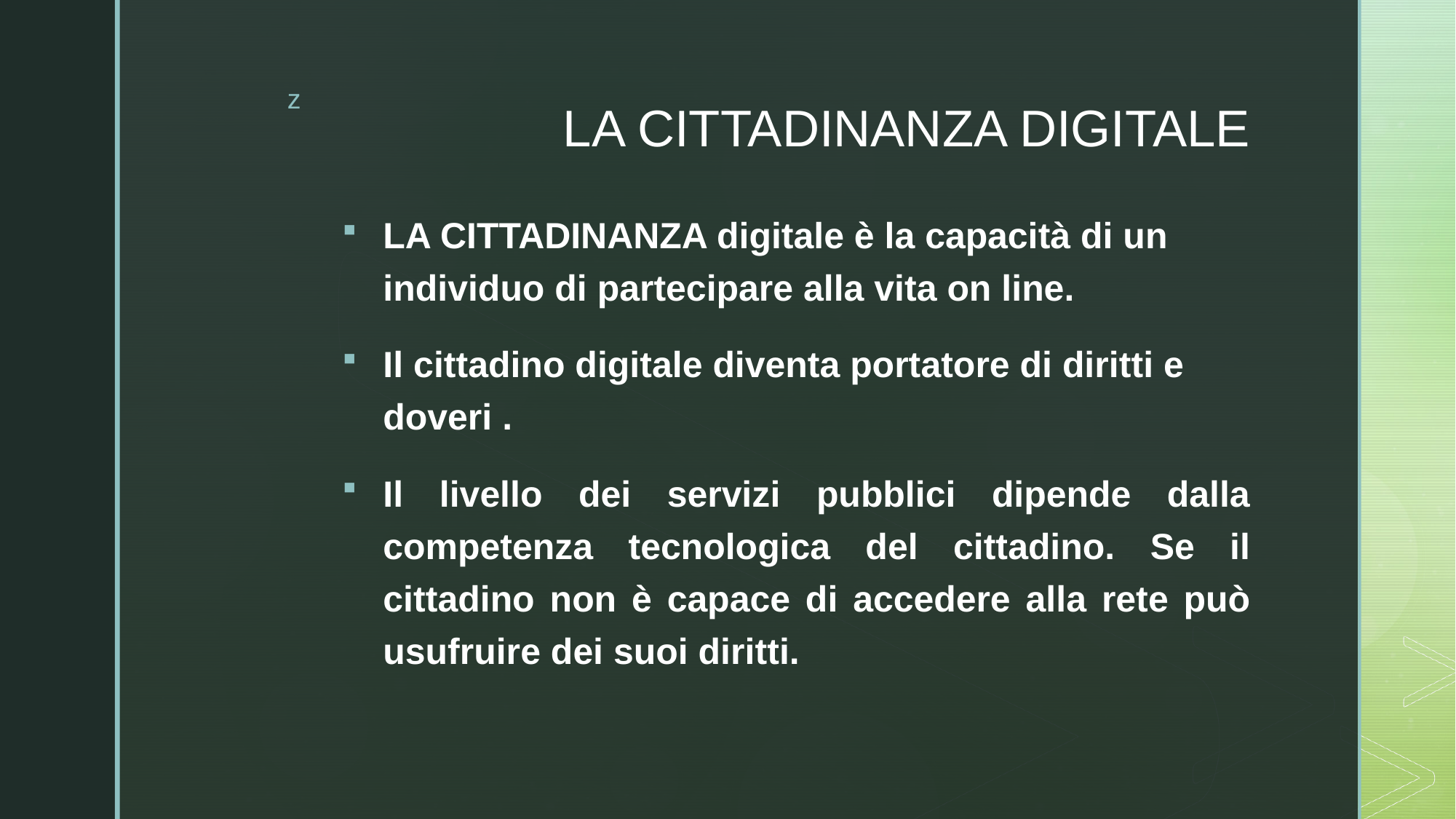

# LA CITTADINANZA DIGITALE
LA CITTADINANZA digitale è la capacità di un individuo di partecipare alla vita on line.
Il cittadino digitale diventa portatore di diritti e doveri .
Il livello dei servizi pubblici dipende dalla competenza tecnologica del cittadino. Se il cittadino non è capace di accedere alla rete può usufruire dei suoi diritti.